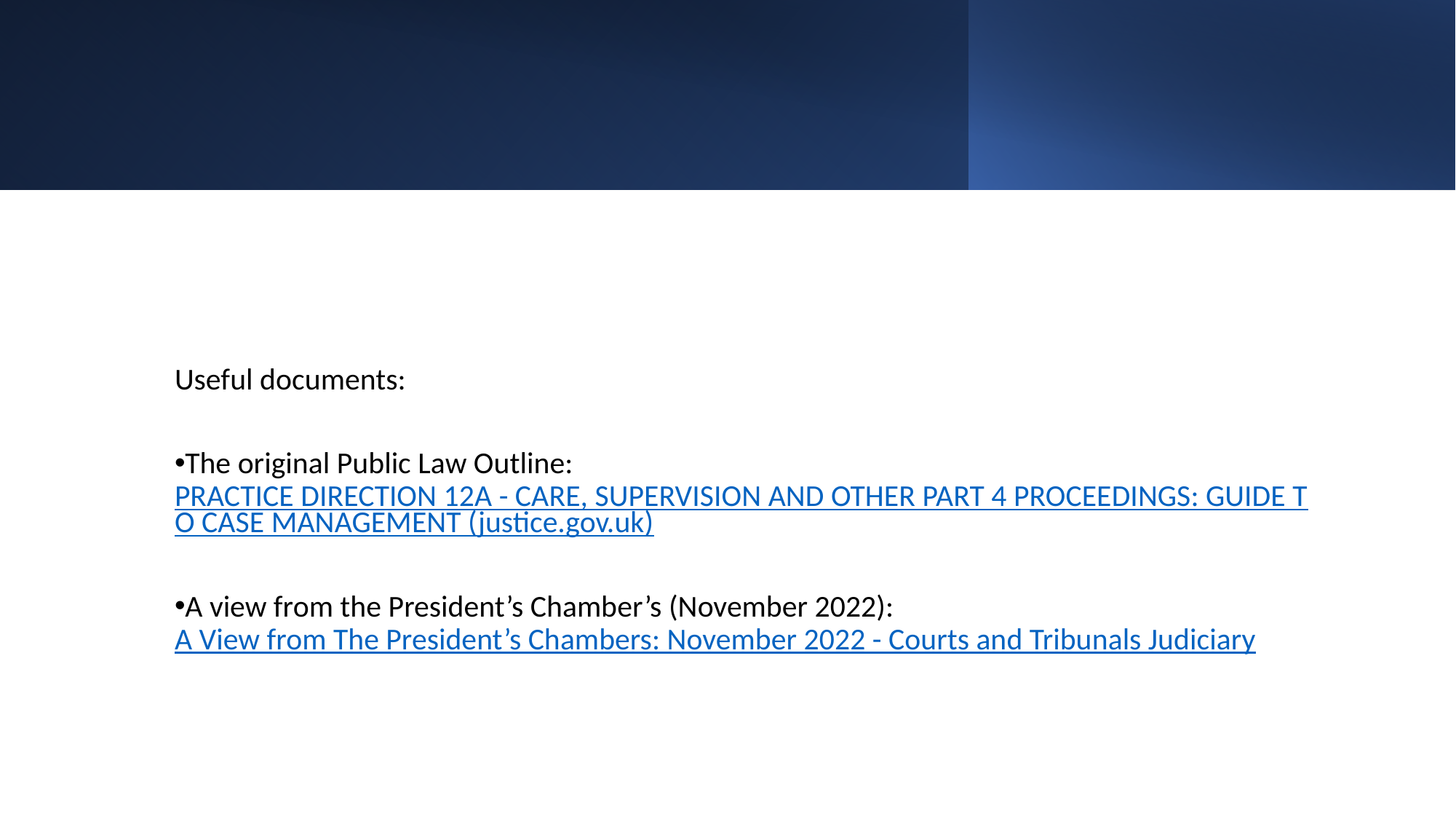

Useful documents:

The original Public Law Outline: PRACTICE DIRECTION 12A - CARE, SUPERVISION AND OTHER PART 4 PROCEEDINGS: GUIDE TO CASE MANAGEMENT (justice.gov.uk)

A view from the President’s Chamber’s (November 2022): A View from The President’s Chambers: November 2022 - Courts and Tribunals Judiciary